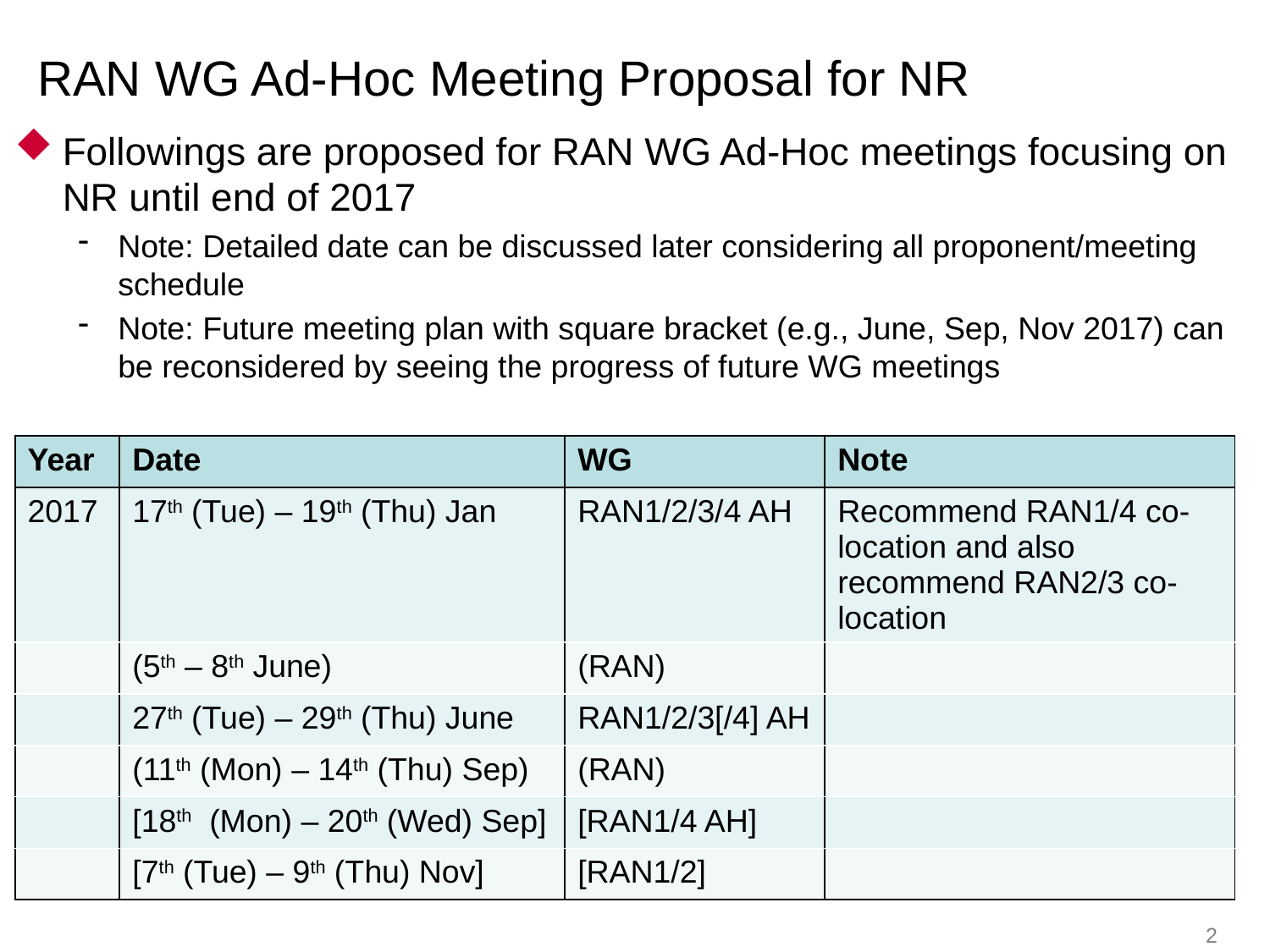

# RAN WG Ad-Hoc Meeting Proposal for NR
Followings are proposed for RAN WG Ad-Hoc meetings focusing on NR until end of 2017
Note: Detailed date can be discussed later considering all proponent/meeting schedule
Note: Future meeting plan with square bracket (e.g., June, Sep, Nov 2017) can be reconsidered by seeing the progress of future WG meetings
| Year | Date | WG | Note |
| --- | --- | --- | --- |
| 2017 | 17th (Tue) – 19th (Thu) Jan | RAN1/2/3/4 AH | Recommend RAN1/4 co-location and also recommend RAN2/3 co-location |
|  | (5th – 8th June) | (RAN) |  |
|  | 27th (Tue) – 29th (Thu) June | RAN1/2/3[/4] AH |  |
|  | (11th (Mon) – 14th (Thu) Sep) | (RAN) |  |
|  | [18th (Mon) – 20th (Wed) Sep] | [RAN1/4 AH] |  |
|  | [7th (Tue) – 9th (Thu) Nov] | [RAN1/2] |  |